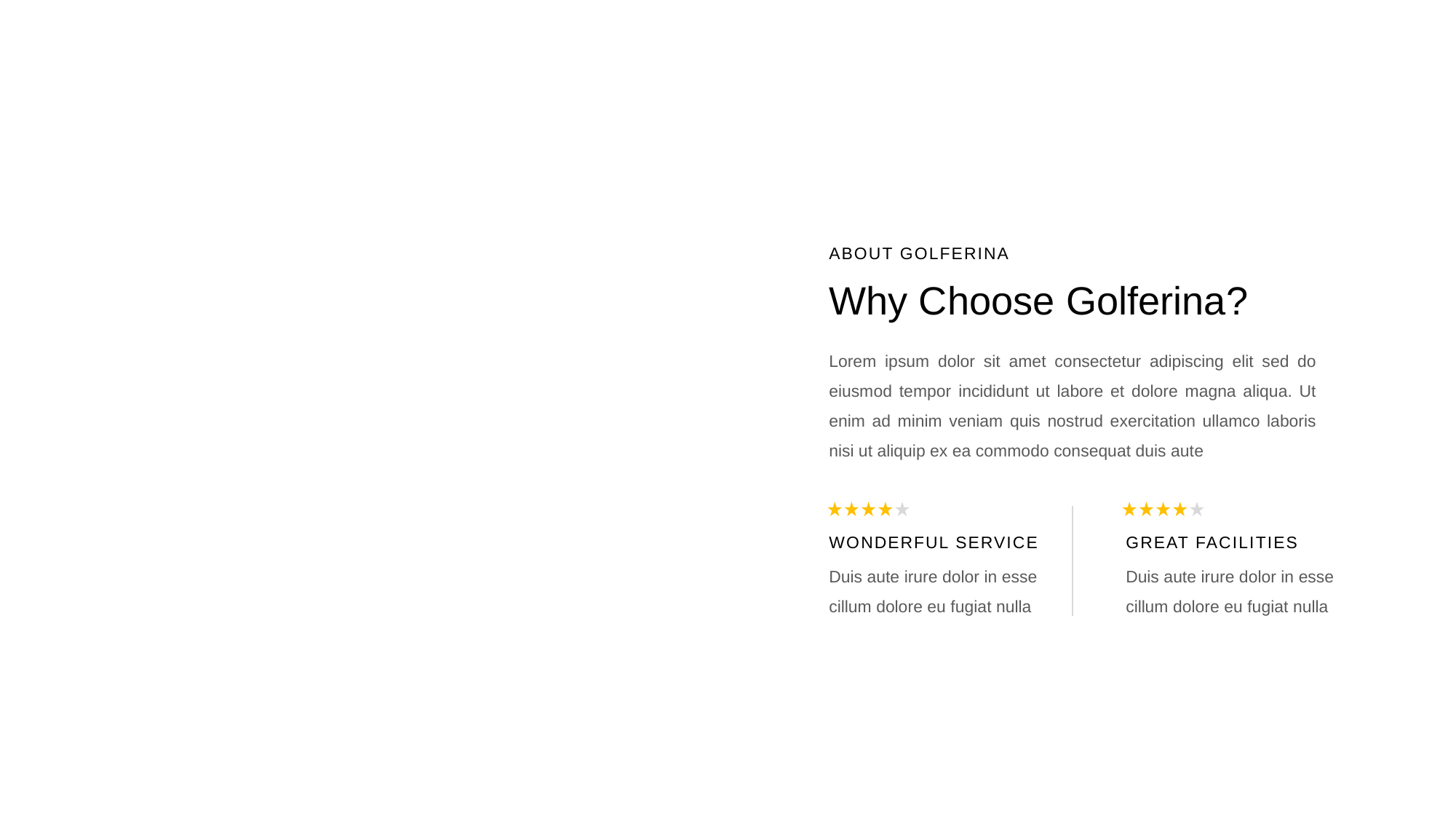

ABOUT GOLFERINA
Why Choose Golferina?
Lorem ipsum dolor sit amet consectetur adipiscing elit sed do eiusmod tempor incididunt ut labore et dolore magna aliqua. Ut enim ad minim veniam quis nostrud exercitation ullamco laboris nisi ut aliquip ex ea commodo consequat duis aute

WONDERFUL SERVICE
Duis aute irure dolor in esse cillum dolore eu fugiat nulla
GREAT FACILITIES
Duis aute irure dolor in esse cillum dolore eu fugiat nulla